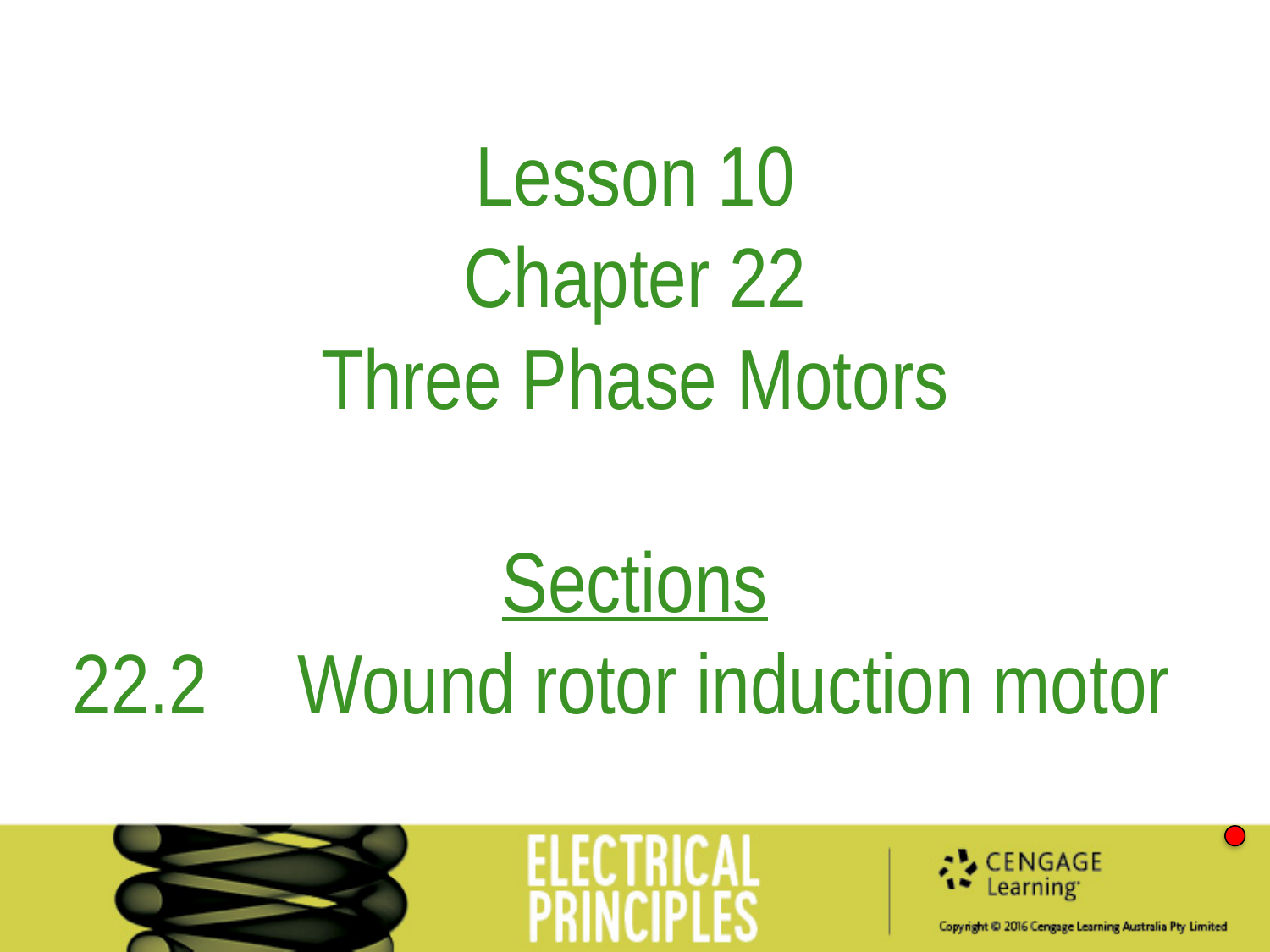

Lesson 10
Chapter 22
Three Phase Motors

Sections
22.2	Wound rotor induction motor